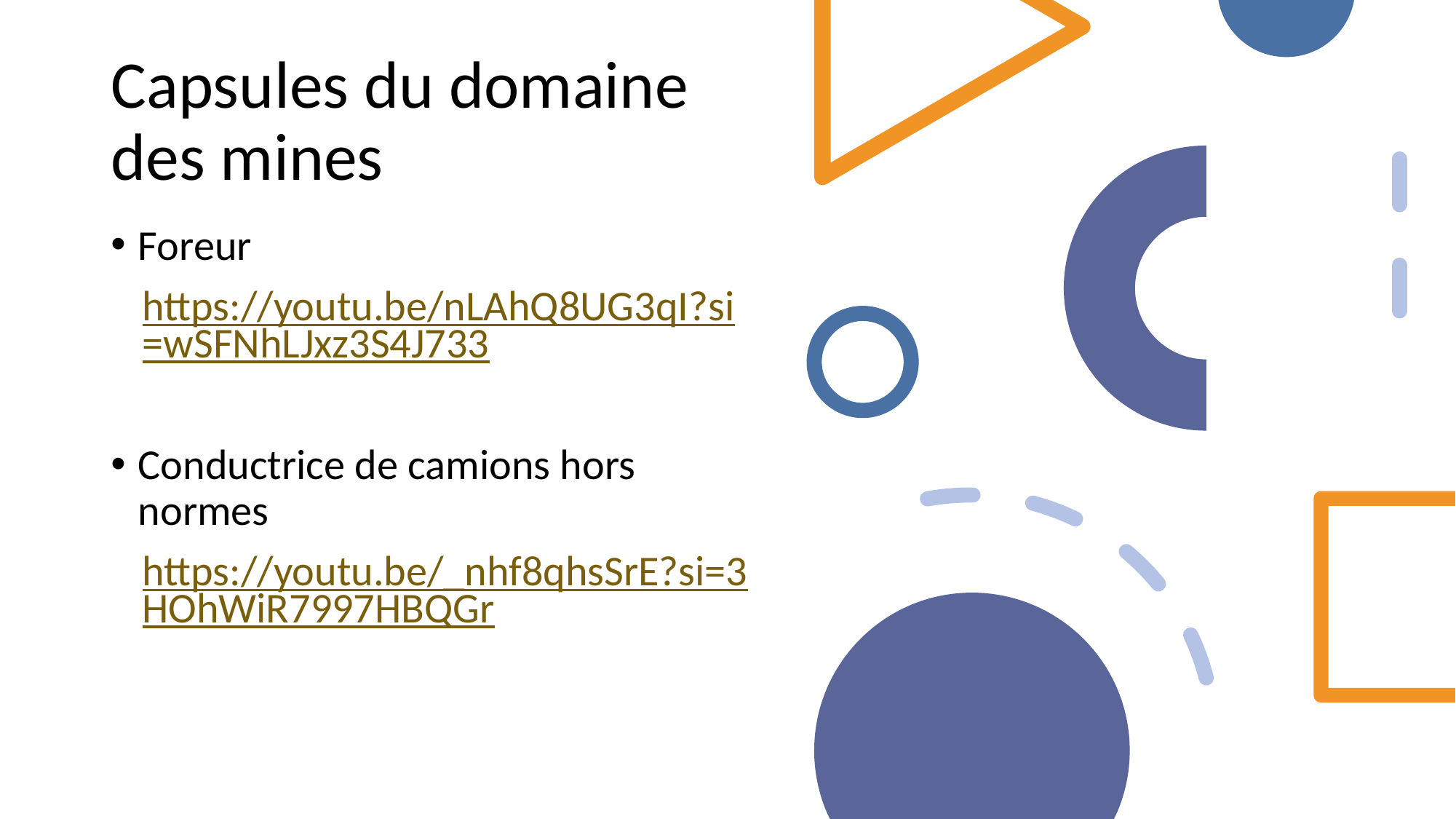

# Capsules du domaine des mines

Foreur
https://youtu.be/nLAhQ8UG3qI?si=wSFNhLJxz3S4J733

Conductrice de camions hors normes
https://youtu.be/_nhf8qhsSrE?si=3HOhWiR7997HBQGr